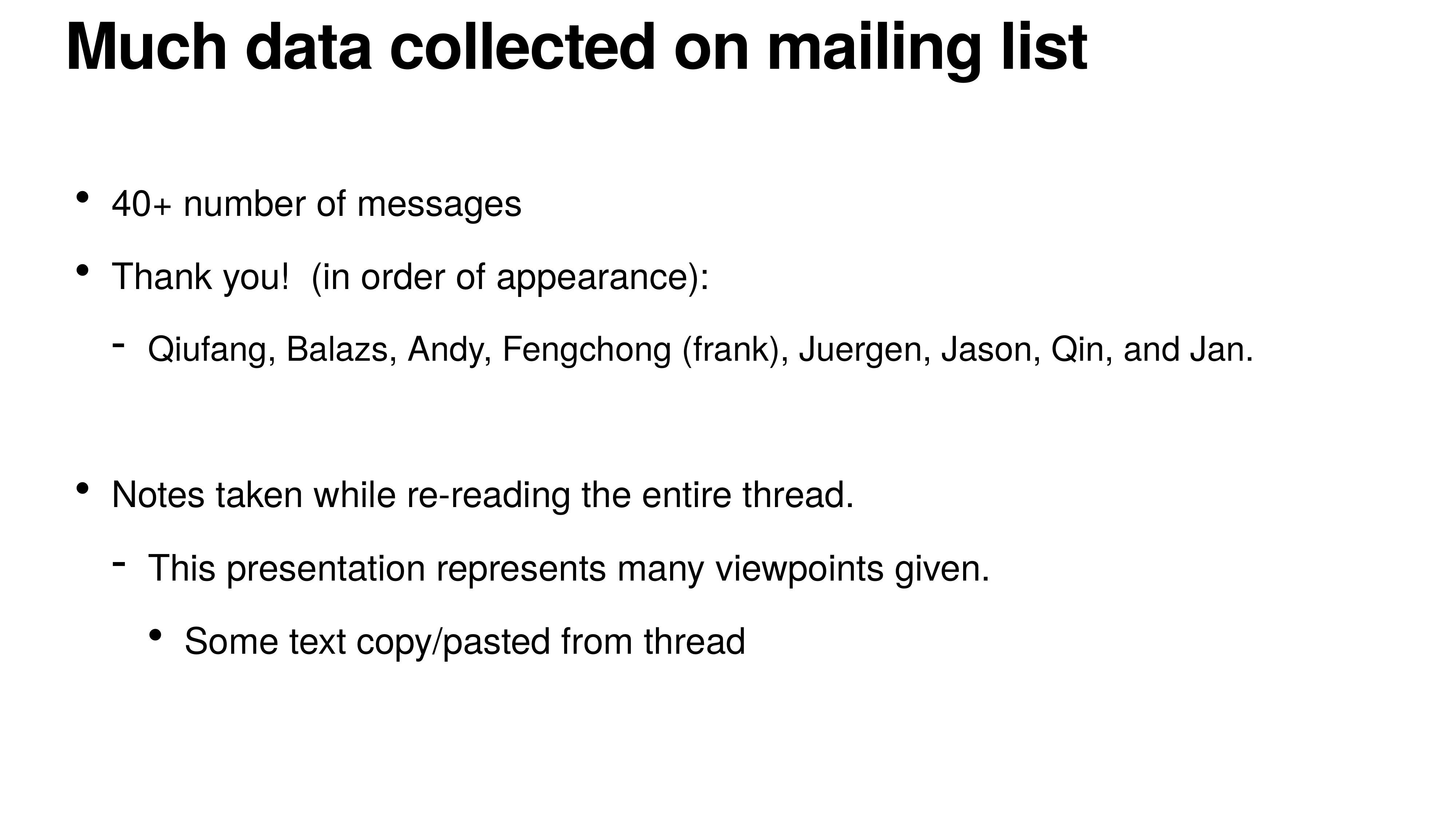

# Much data collected on mailing list
40+ number of messages
Thank you!  (in order of appearance):
Qiufang, Balazs, Andy, Fengchong (frank), Juergen, Jason, Qin, and Jan.

Notes taken while re-reading the entire thread.
This presentation represents many viewpoints given.
Some text copy/pasted from thread
2